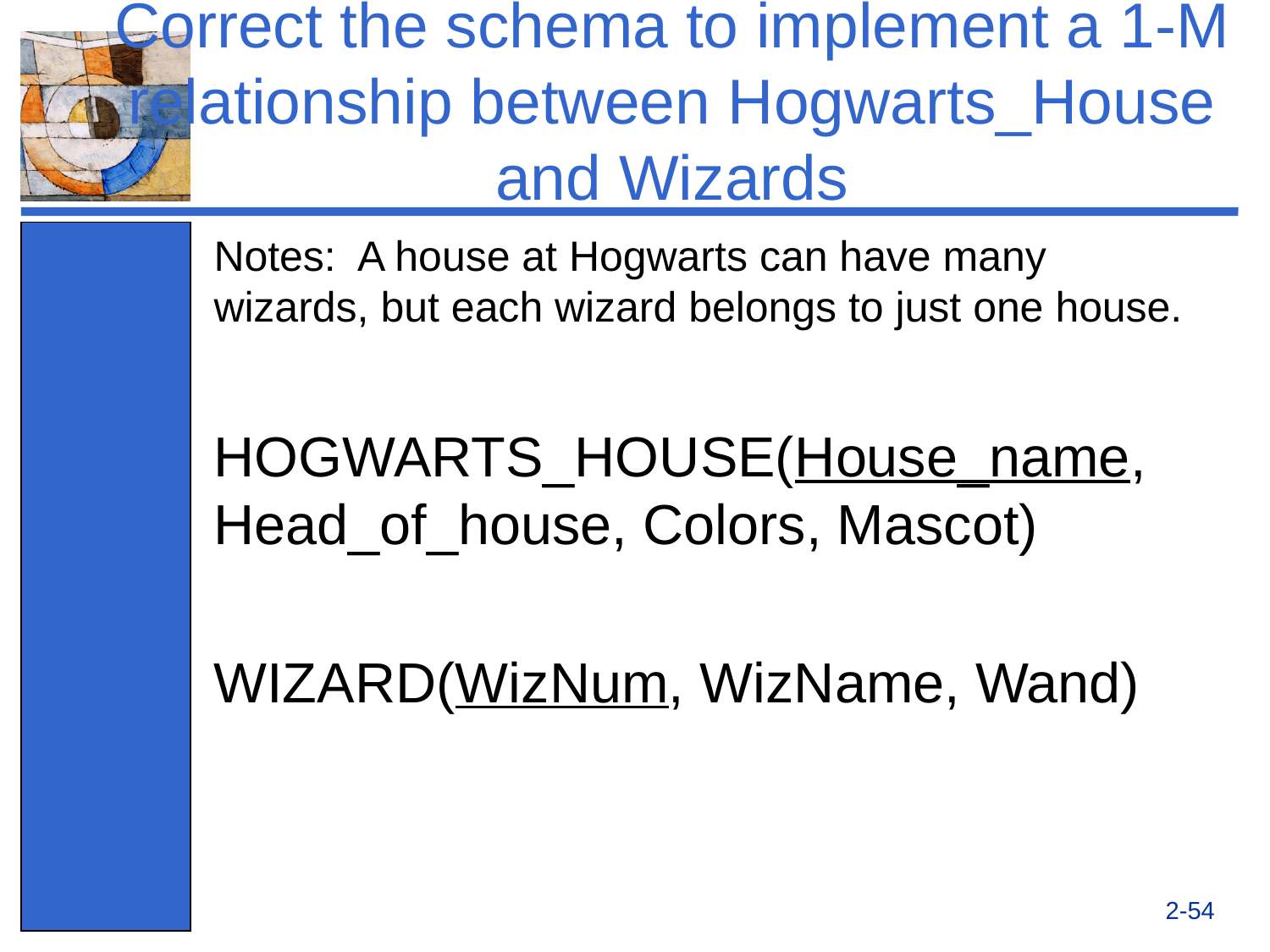

# Correct the schema to implement a 1-M relationship between Hogwarts_House and Wizards
Notes:  A house at Hogwarts can have many wizards, but each wizard belongs to just one house.

HOGWARTS_HOUSE(House_name, Head_of_house, Colors, Mascot)

WIZARD(WizNum, WizName, Wand)
2-54